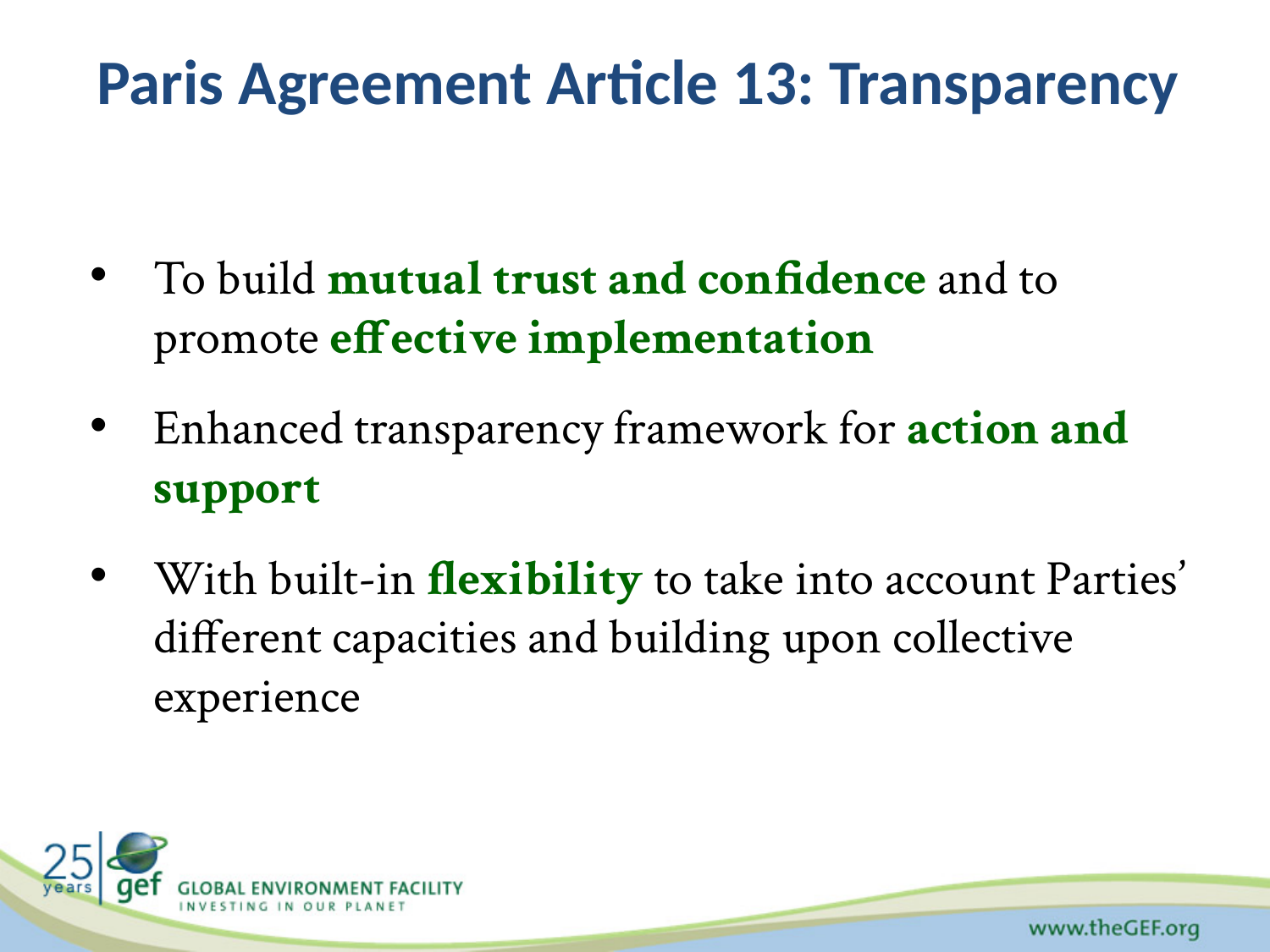

# Paris Agreement Article 13: Transparency
To build mutual trust and confidence and to promote effective implementation
Enhanced transparency framework for action and support
With built-in flexibility to take into account Parties’ different capacities and building upon collective experience